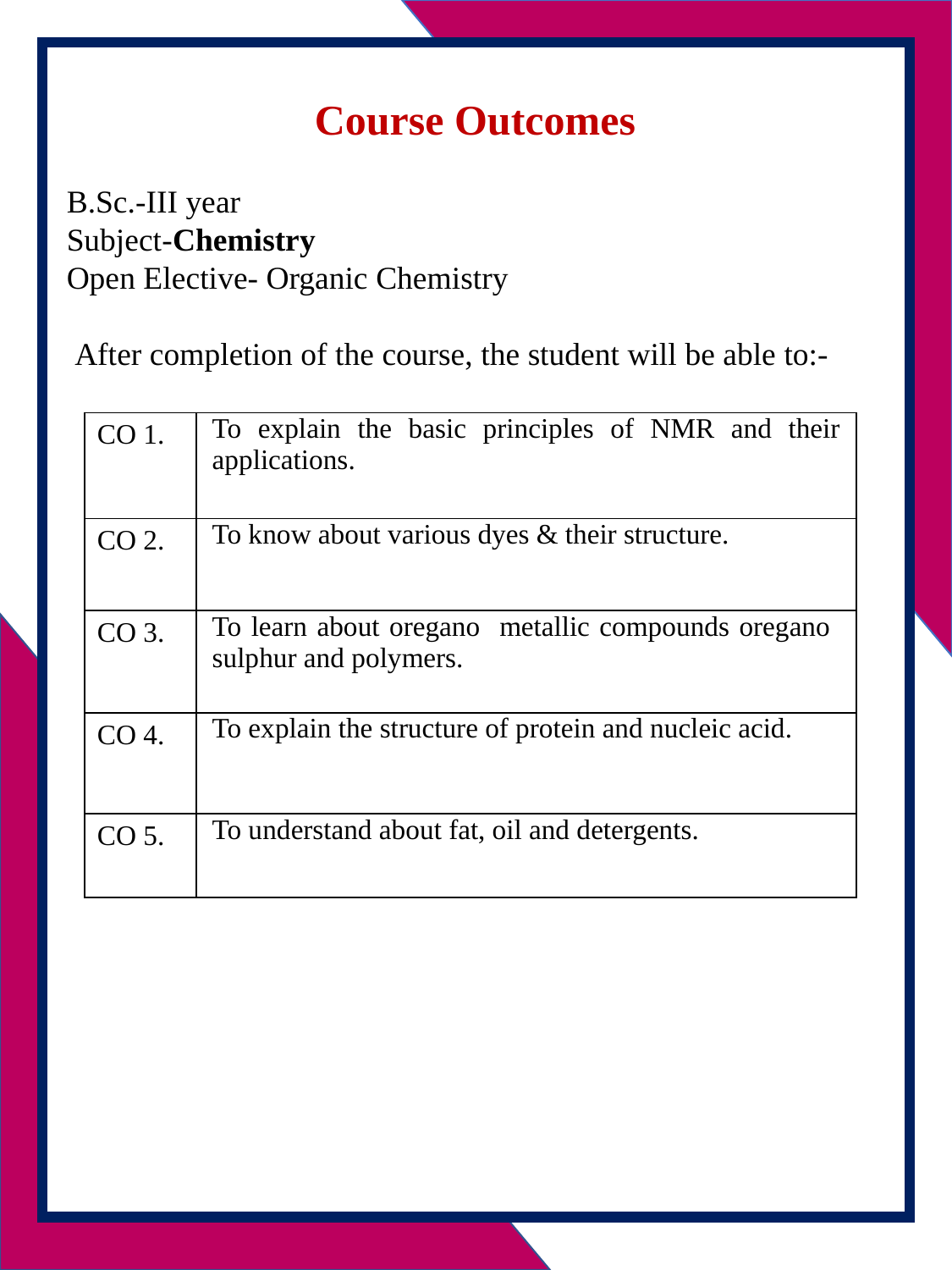

Course Outcomes

B.Sc.-III year
Subject-Chemistry
Open Elective- Organic Chemistry

 After completion of the course, the student will be able to:-

| CO 1. | To explain the basic principles of NMR and their applications. |
| --- | --- |
| CO 2. | To know about various dyes & their structure. |
| CO 3. | To learn about oregano metallic compounds oregano sulphur and polymers. |
| CO 4. | To explain the structure of protein and nucleic acid. |
| CO 5. | To understand about fat, oil and detergents. |